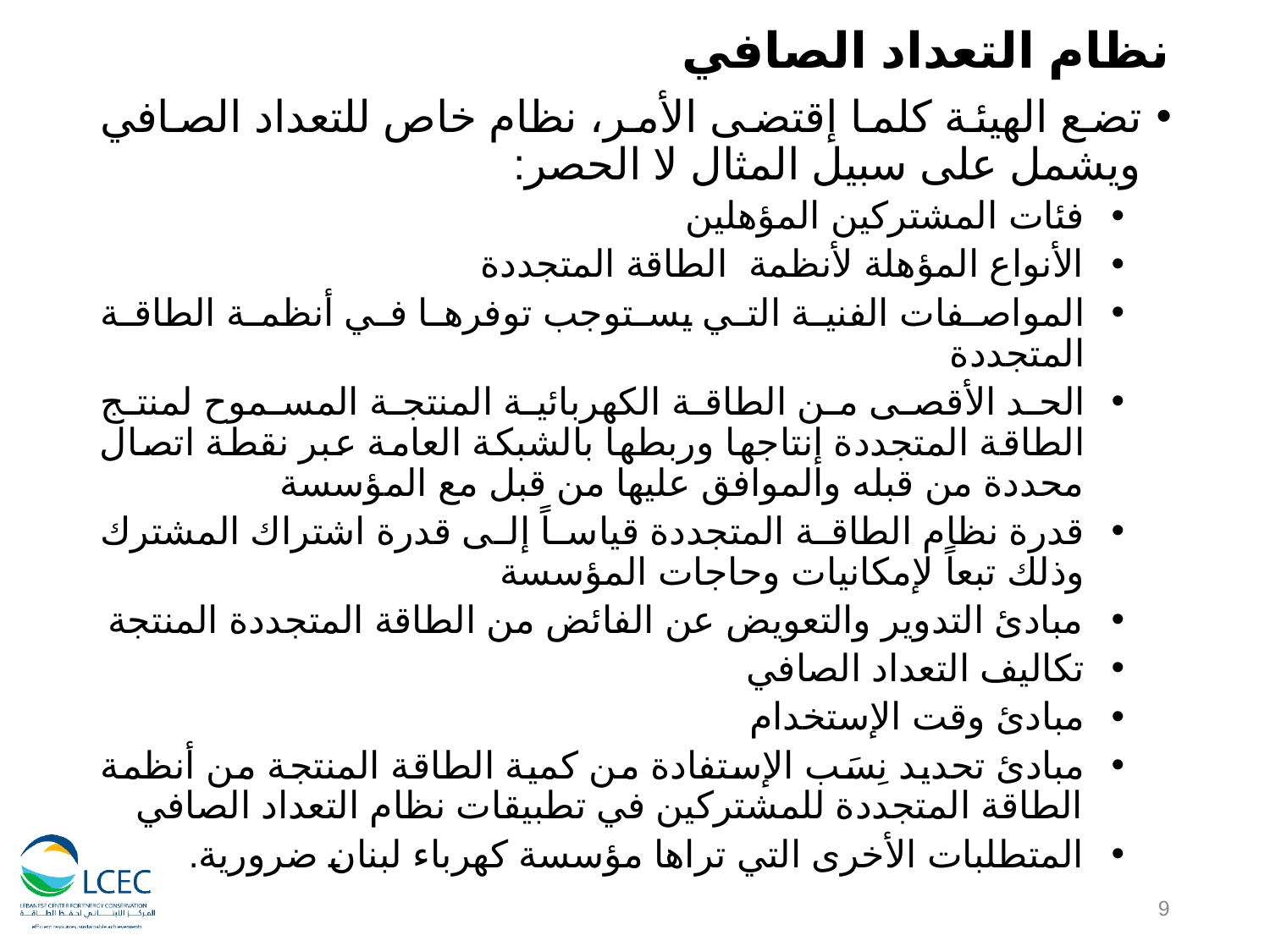

# نظام التعداد الصافي
تضع الهيئة كلما إقتضى الأمر، نظام خاص للتعداد الصافي ويشمل على سبيل المثال لا الحصر:
فئات المشتركين المؤهلين
الأنواع المؤهلة لأنظمة  الطاقة المتجددة
المواصفات الفنية التي يستوجب توفرها في أنظمة الطاقة المتجددة
الحد الأقصى من الطاقة الكهربائية المنتجة المسموح لمنتج الطاقة المتجددة إنتاجها وربطها بالشبكة العامة عبر نقطة اتصال محددة من قبله والموافق عليها من قبل مع المؤسسة
قدرة نظام الطاقة المتجددة قياساً إلى قدرة اشتراك المشترك وذلك تبعاً لإمكانيات وحاجات المؤسسة
مبادئ التدوير والتعويض عن الفائض من الطاقة المتجددة المنتجة
تكاليف التعداد الصافي
مبادئ وقت الإستخدام
مبادئ تحديد نِسَب الإستفادة من كمية الطاقة المنتجة من أنظمة الطاقة المتجددة للمشتركين في تطبيقات نظام التعداد الصافي
المتطلبات الأخرى التي تراها مؤسسة كهرباء لبنان ضرورية.

9